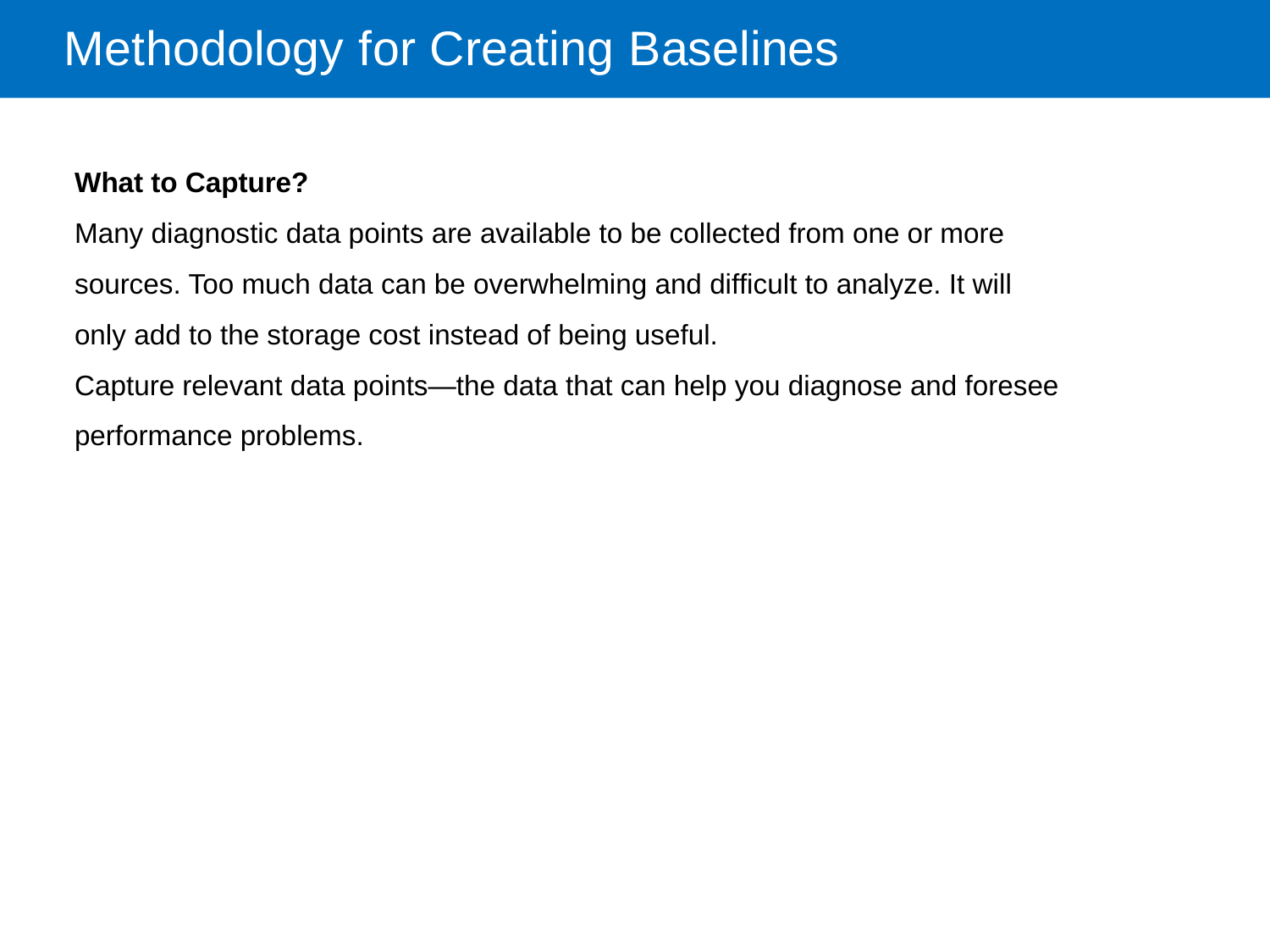

# Methodology for Creating Baselines
What to Capture?
Many diagnostic data points are available to be collected from one or more sources. Too much data can be overwhelming and difficult to analyze. It will only add to the storage cost instead of being useful.
Capture relevant data points—the data that can help you diagnose and foresee performance problems.